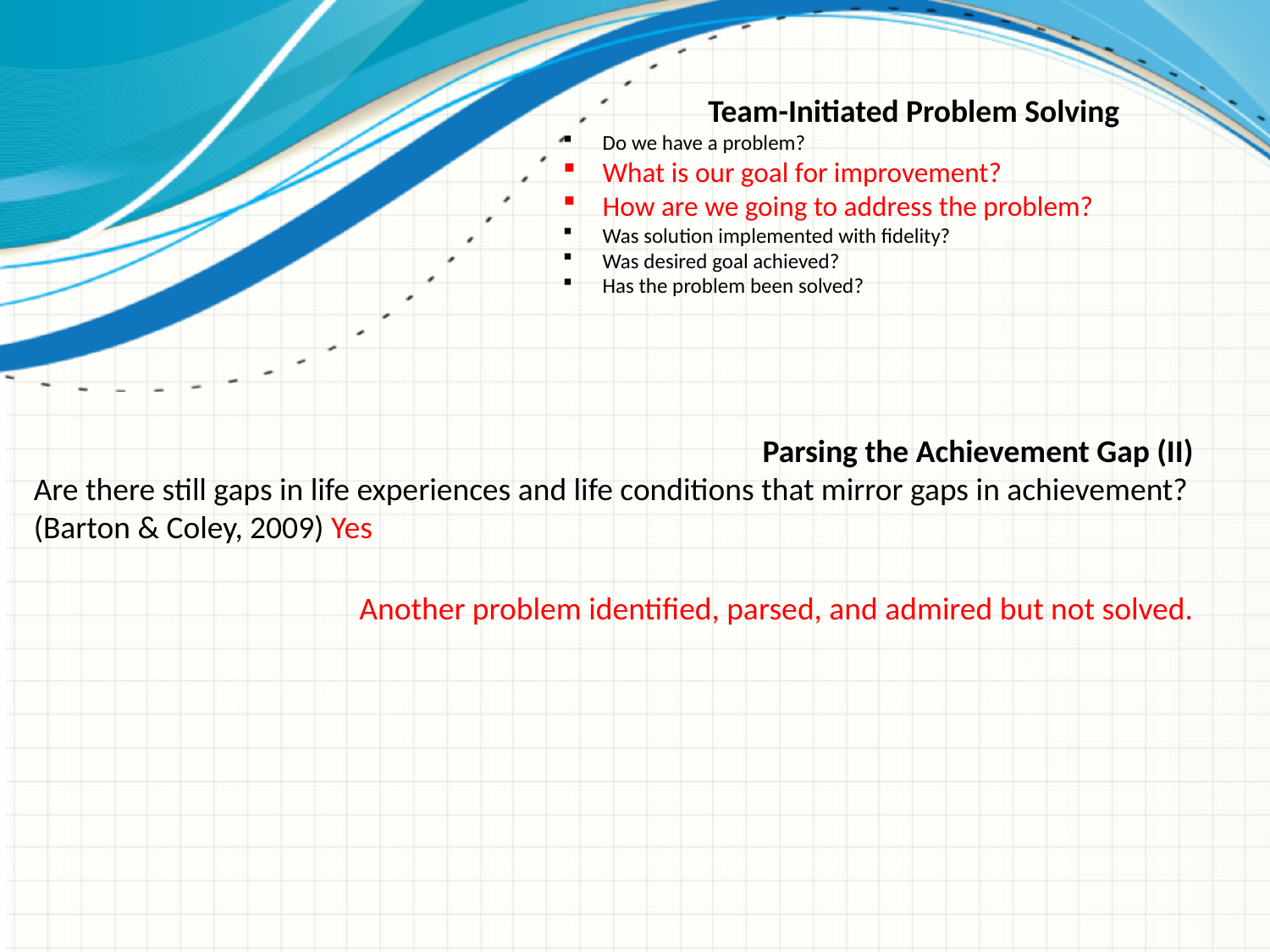

Team-Initiated Problem Solving
Do we have a problem?
What is our goal for improvement?
How are we going to address the problem?
Was solution implemented with fidelity?
Was desired goal achieved?
Has the problem been solved?
Parsing the Achievement Gap (II)
Are there still gaps in life experiences and life conditions that mirror gaps in achievement? (Barton & Coley, 2009) Yes
Another problem identified, parsed, and admired but not solved.